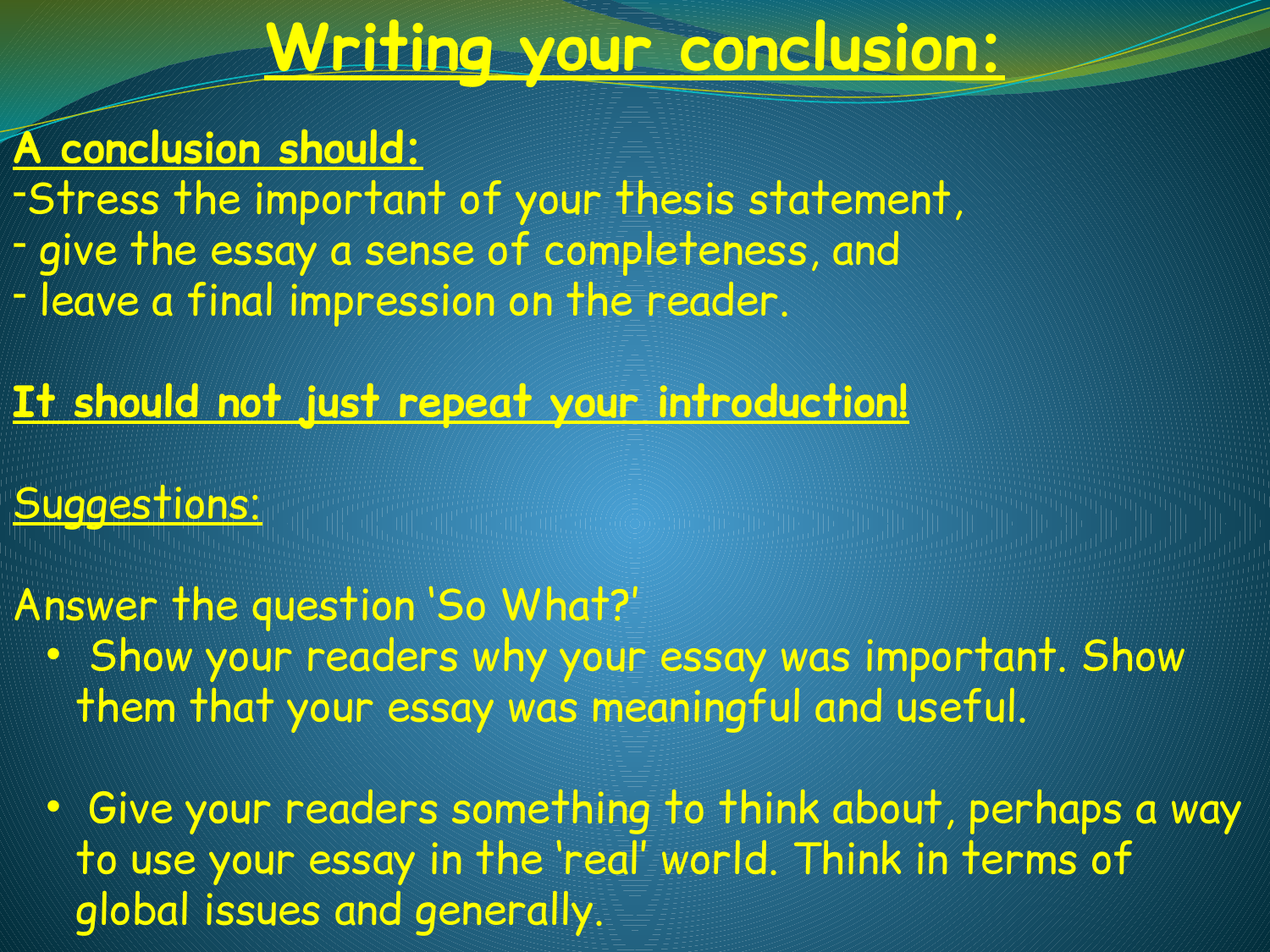

Writing your conclusion:

A conclusion should:
Stress the important of your thesis statement,
 give the essay a sense of completeness, and
 leave a final impression on the reader.

It should not just repeat your introduction!

Suggestions:

Answer the question ‘So What?’
 Show your readers why your essay was important. Show them that your essay was meaningful and useful.

 Give your readers something to think about, perhaps a way to use your essay in the ‘real’ world. Think in terms of global issues and generally.